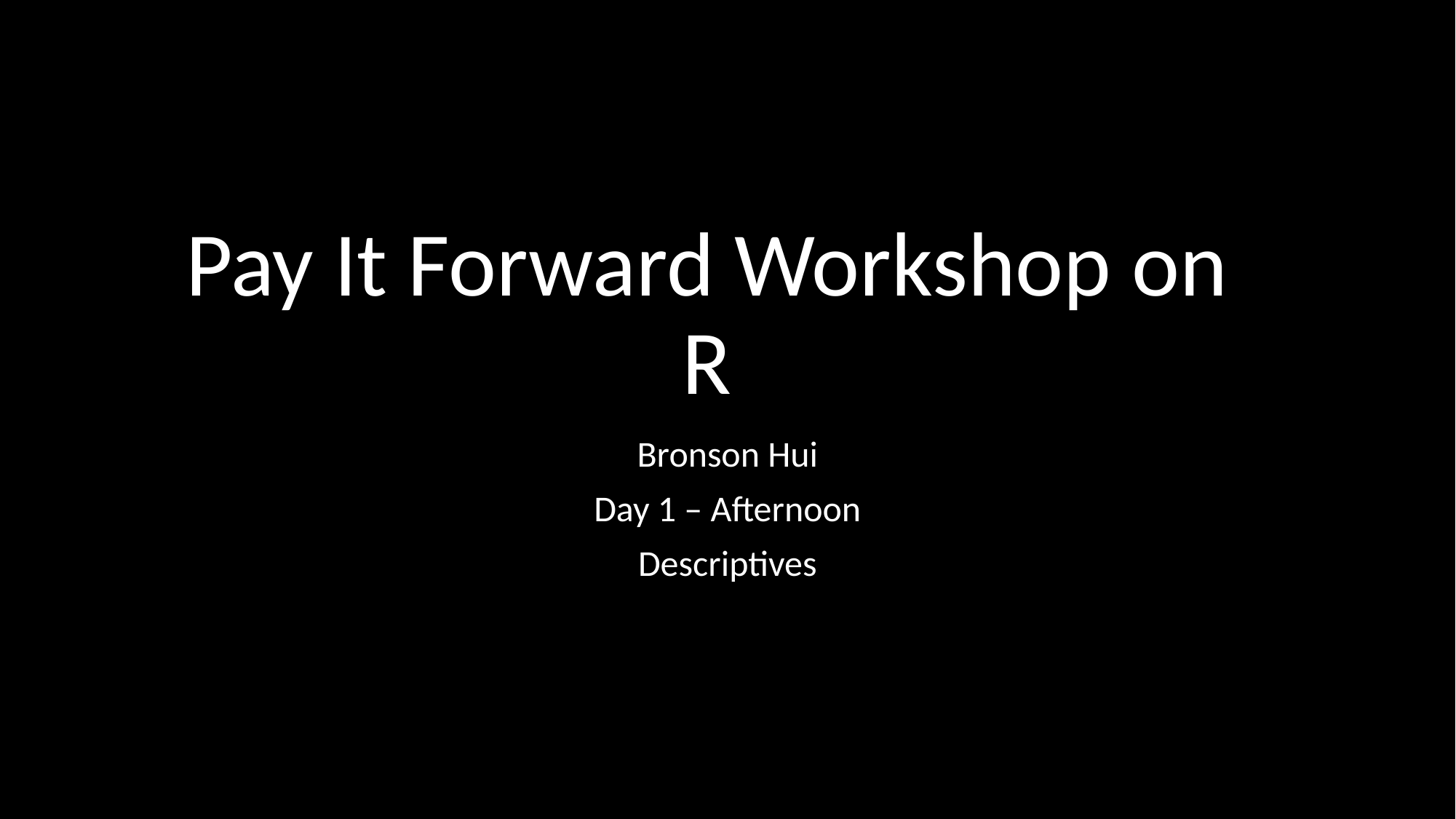

# Pay It Forward Workshop on R
Bronson Hui
Day 1 – Afternoon
Descriptives